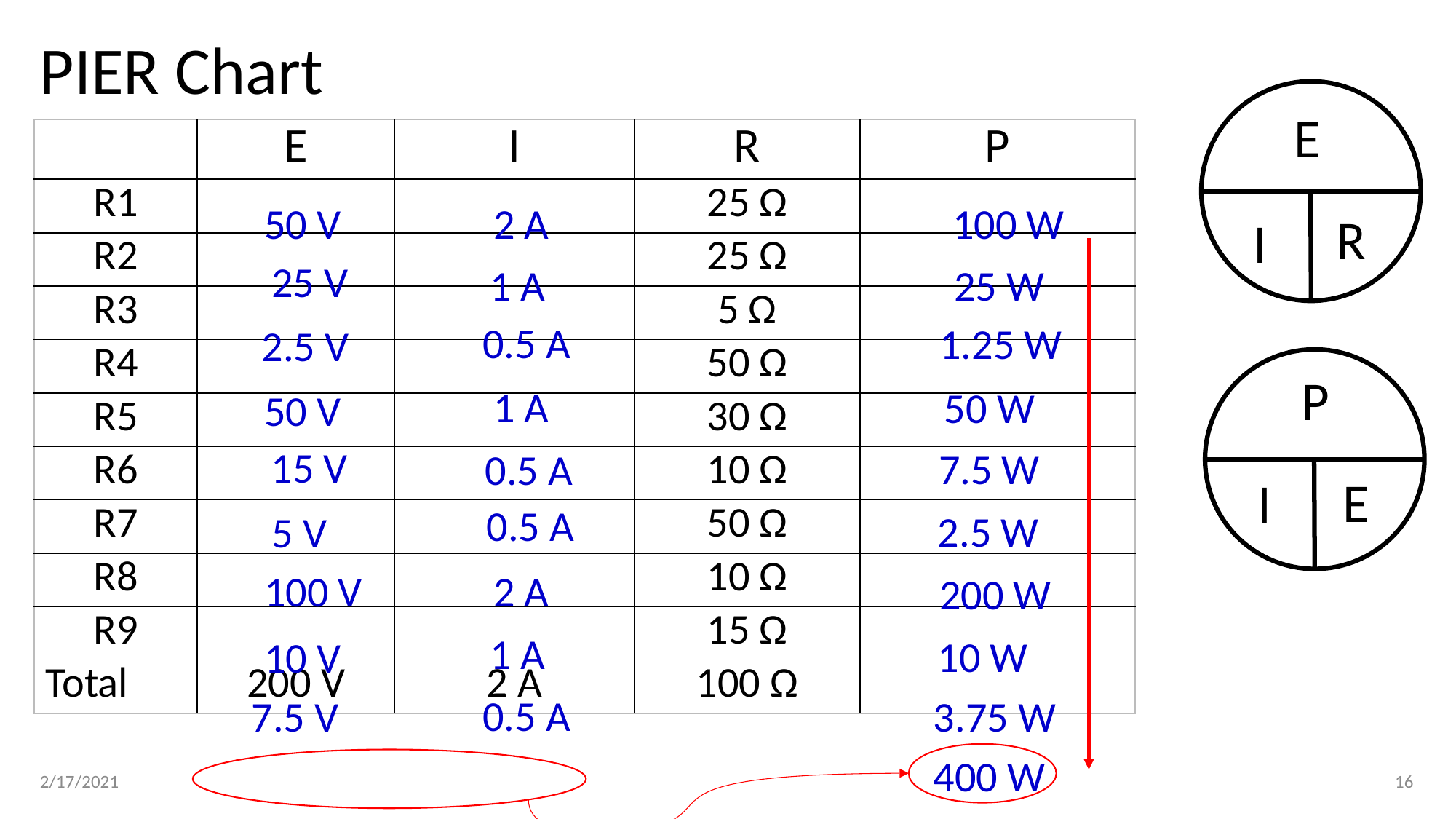

# PIER Chart

E
R
I
|  | E | I | R | P |
| --- | --- | --- | --- | --- |
| R1 |  |  | 25 Ω |  |
| R2 |  |  | 25 Ω |  |
| R3 |  |  | 5 Ω |  |
| R4 |  |  | 50 Ω |  |
| R5 |  |  | 30 Ω |  |
| R6 |  |  | 10 Ω |  |
| R7 |  |  | 50 Ω |  |
| R8 |  |  | 10 Ω |  |
| R9 |  |  | 15 Ω |  |
| Total | 200 V | 2 A | 100 Ω |  |
50 V
2 A
100 W
25 V
1 A
25 W
0.5 A
1.25 W
2.5 V

P
E
I
1 A
50 W
50 V
15 V
7.5 W
0.5 A
0.5 A
2.5 W
5 V
100 V
2 A
200 W
1 A
10 W
10 V
0.5 A
3.75 W
7.5 V

400 W

2/17/2021
16